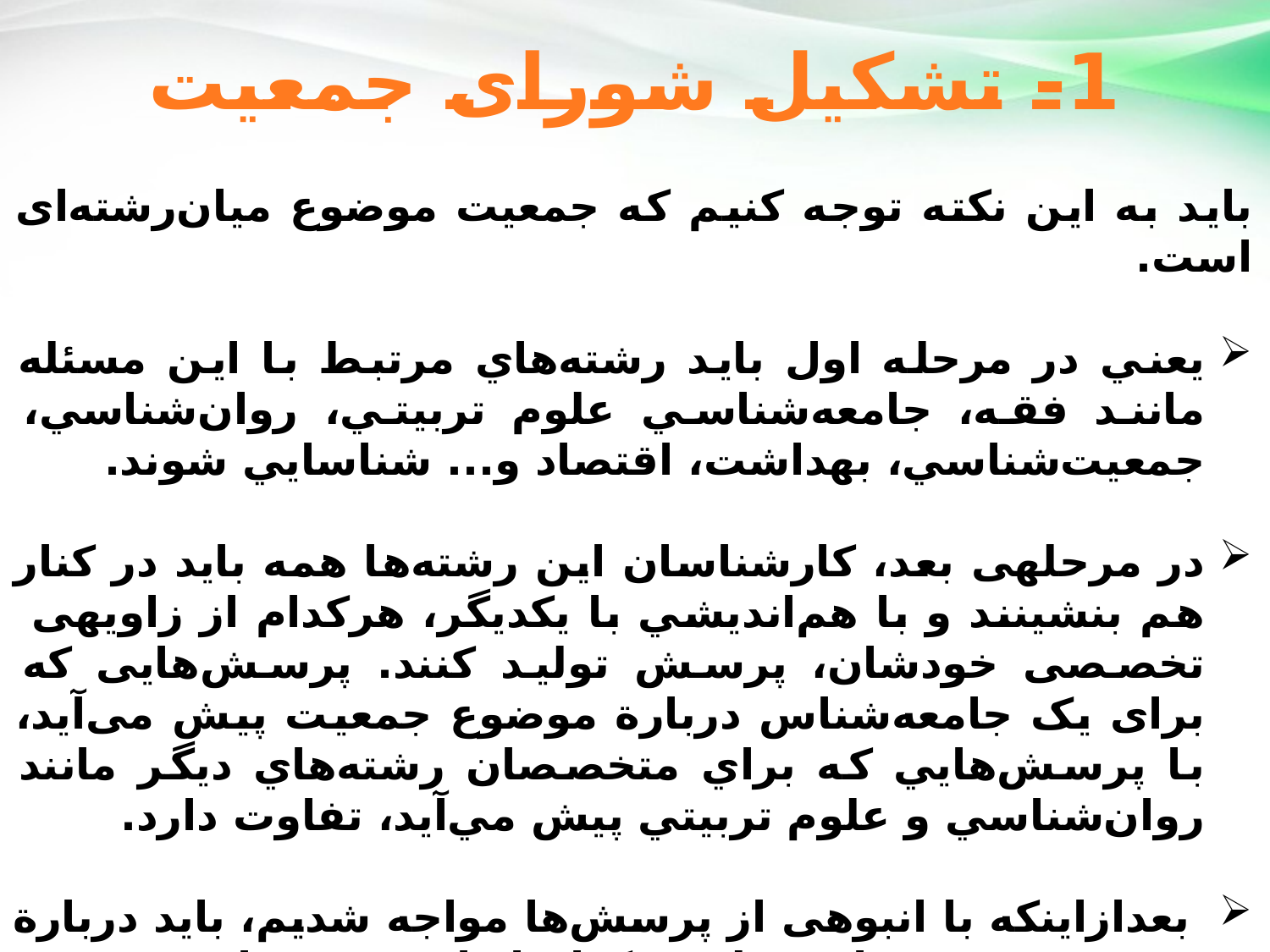

1- تشکيل شورای جمعيت
بايد به اين نکته توجه کنيم که جمعيت موضوع میان‌رشته‌ای است.

يعني در مرحله اول بايد رشته‌هاي مرتبط با اين مسئله مانند فقه، جامعه‌شناسي‌ علوم تربيتي، روان‌شناسي،‌ جمعيت‌شناسي، بهداشت، اقتصاد و... شناسايي شوند.

در مرحله­ی‌ بعد، کارشناسان اين رشته‌ها همه بايد در کنار هم بنشينند و با هم‌انديشي با يکديگر، هرکدام از زاویه­ی  تخصصی خودشان، پرسش تولید کنند. پرسش‌هایی که برای يک جامعه‌شناس دربارة موضوع جمعیت پیش می‌آید، با پرسش‌هايي که براي متخصصان رشته‌‌هاي ديگر مانند روان‌شناسي و علوم تربيتي پيش مي‌آيد، تفاوت دارد.

 بعدازاينکه با انبوهی از پرسش‌ها مواجه شديم، بايد دربارة موضوع جمعیت، از منظر هرکدام از این حوزه‌های تخصصی کاوش کنیم. ویژگی موضوع‌هاي میان‌رشته‌ای این است که بايد از ابعاد مختلف بررسي شوند. هنگامي‌که تحليل‌‌هاي گوناگون ارائه شد، بايد درنهايت، آنها را جمع‌بندي کنيم. این تحلیل‌ها به ما نشان مي‌دهد که مسئلة‌ جمعيت چه ابعاد بهداشتي، اقتصادي و... دارد.